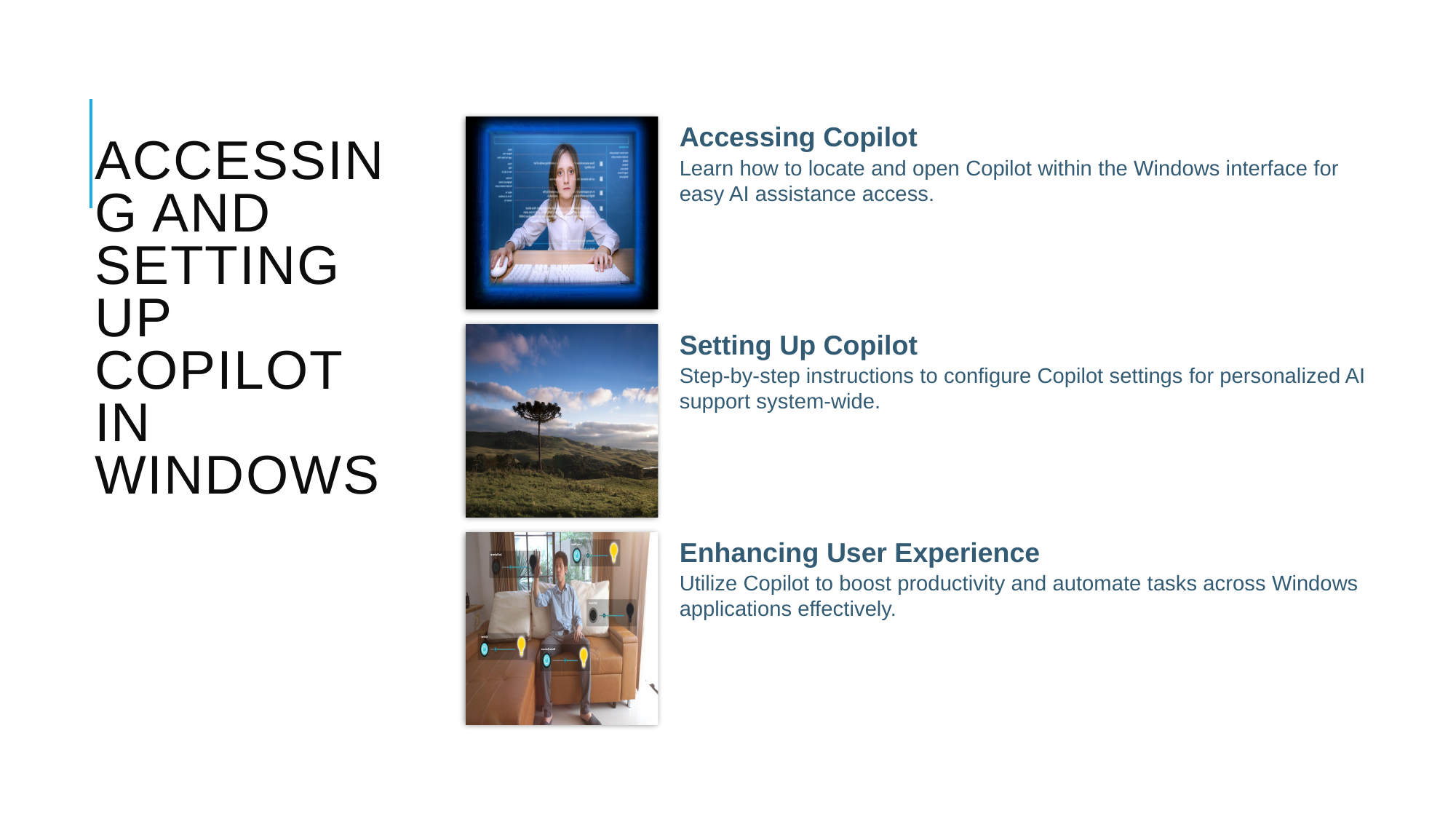

# Accessing and Setting Up Copilot in Windows
Accessing Copilot
Learn how to locate and open Copilot within the Windows interface for easy AI assistance access.
Setting Up Copilot
Step-by-step instructions to configure Copilot settings for personalized AI support system-wide.
Enhancing User Experience
Utilize Copilot to boost productivity and automate tasks across Windows applications effectively.